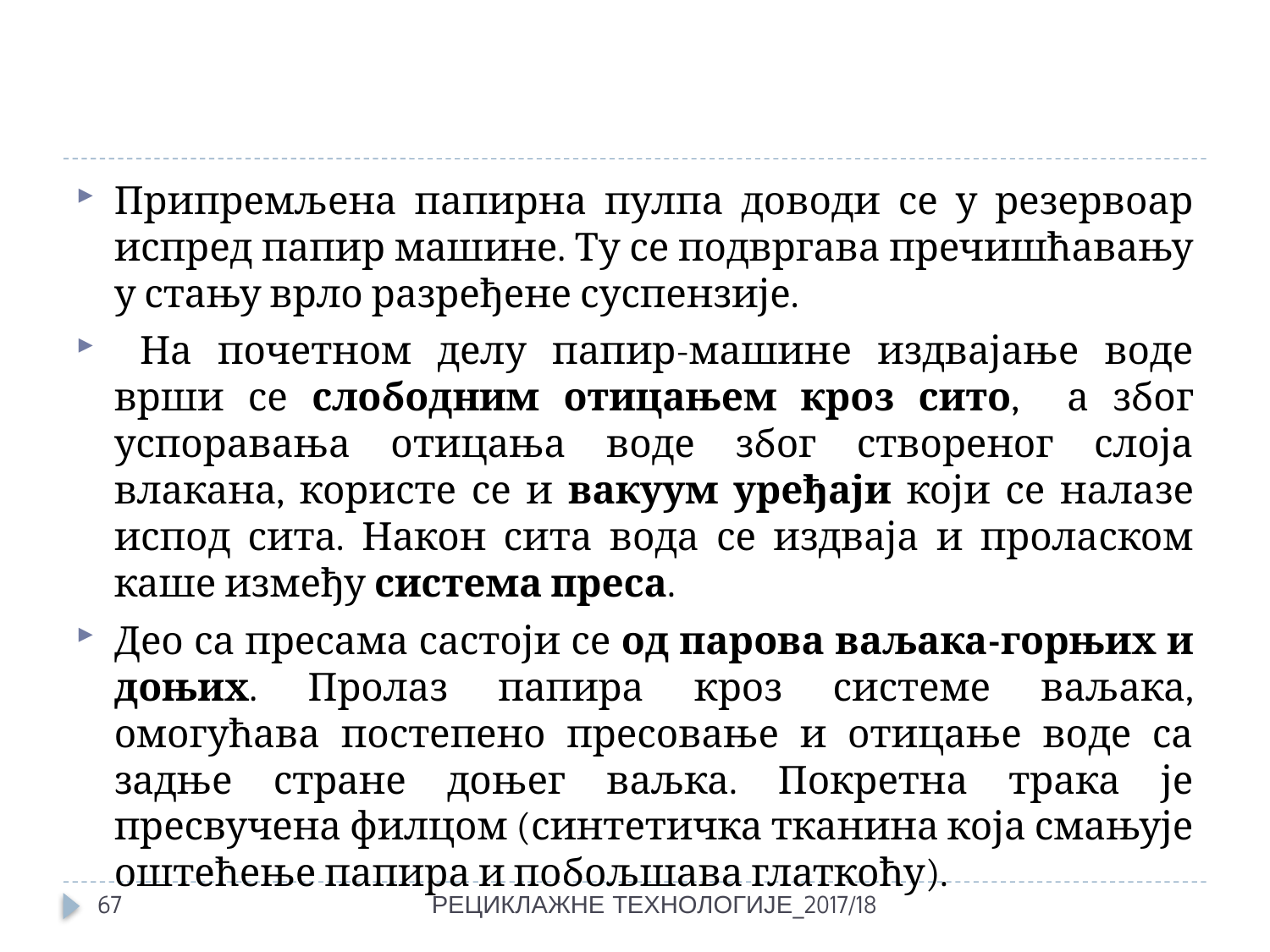

#
Припремљена папирна пулпа доводи се у резервоар испред папир машине. Ту се подвргава пречишћавању у стању врло разређене суспензије.
 На почетном делу папир-машине издвајање воде врши се слободним отицањем кроз сито,  а због успоравања отицања воде због створеног слоја влакана, користе се и вакуум уређаји који се налазе испод сита. Након сита вода се издваја и проласком каше између система преса.
Део са пресама састоји се од парова ваљака-горњих и доњих. Пролаз папира кроз системе ваљака, омогућава постепено пресовање и отицање воде са задње стране доњег ваљка. Покретна трака је пресвучена филцом (синтетичка тканина која смањује оштећење папира и побољшава глаткоћу).
67
РЕЦИКЛАЖНЕ ТЕХНОЛОГИЈЕ_2017/18